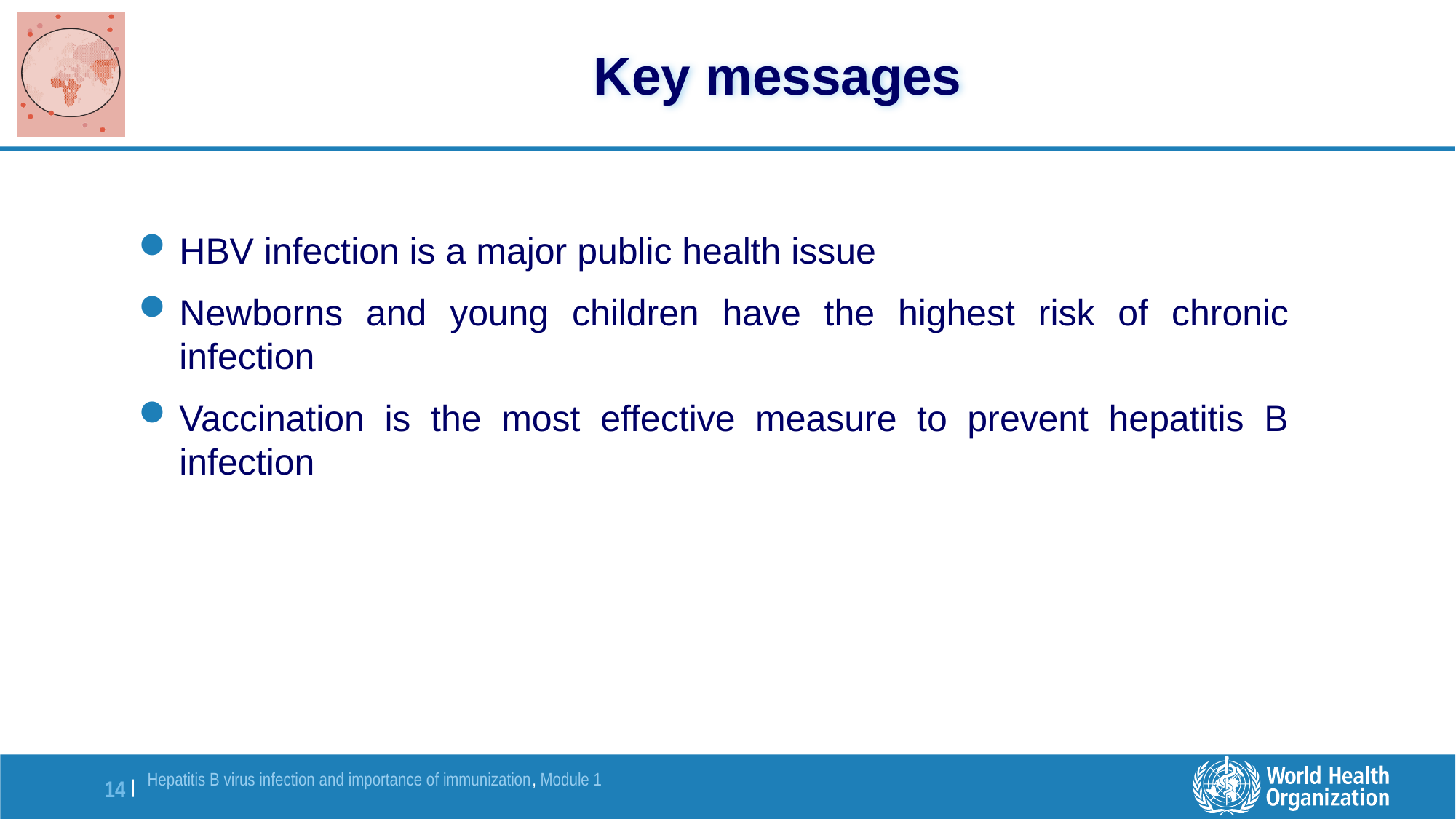

# Key messages
HBV infection is a major public health issue
Newborns and young children have the highest risk of chronic infection
Vaccination is the most effective measure to prevent hepatitis B infection